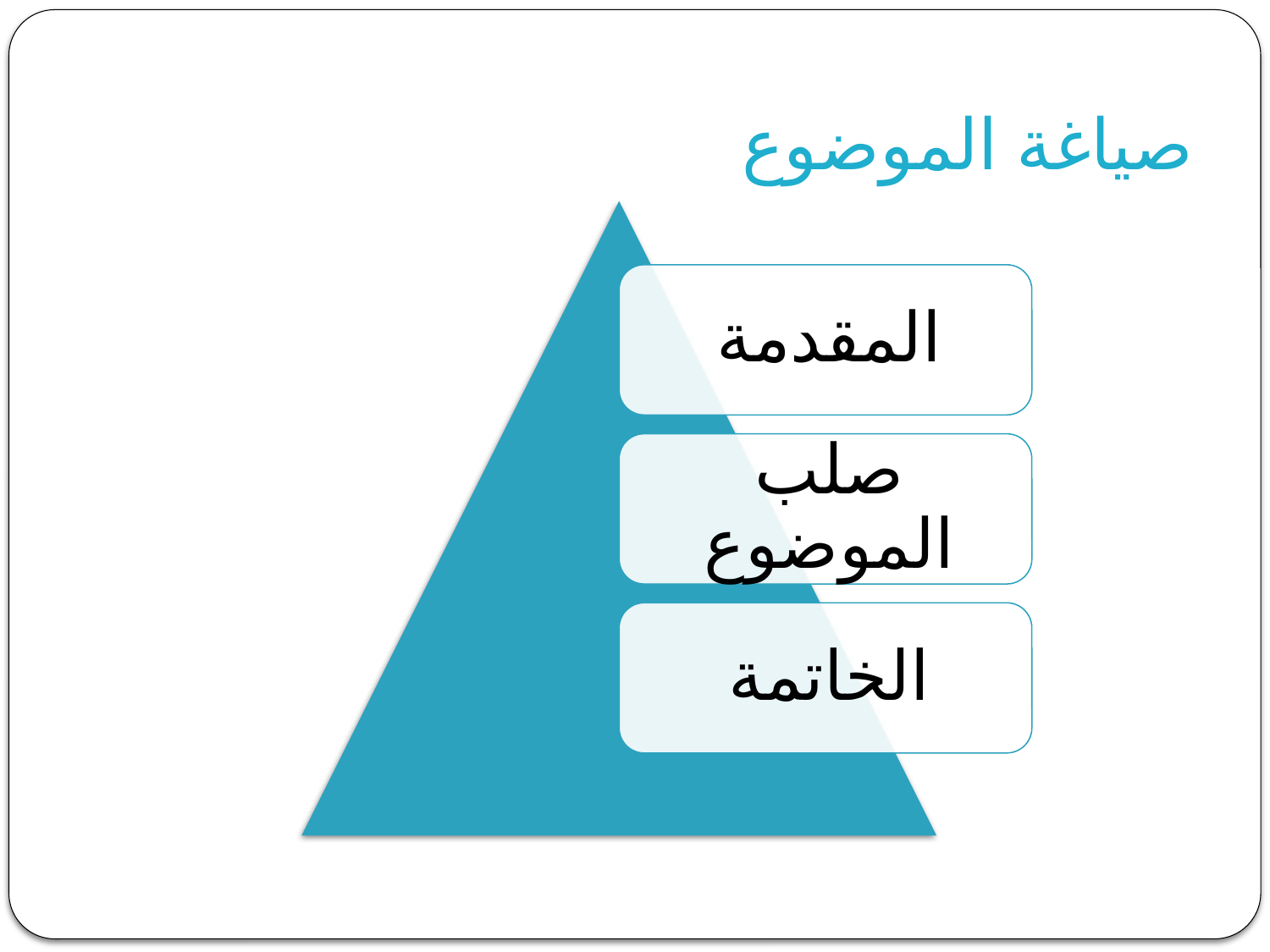

# صياغة الموضوع
المقدمة
صلب الموضوع
الخاتمة